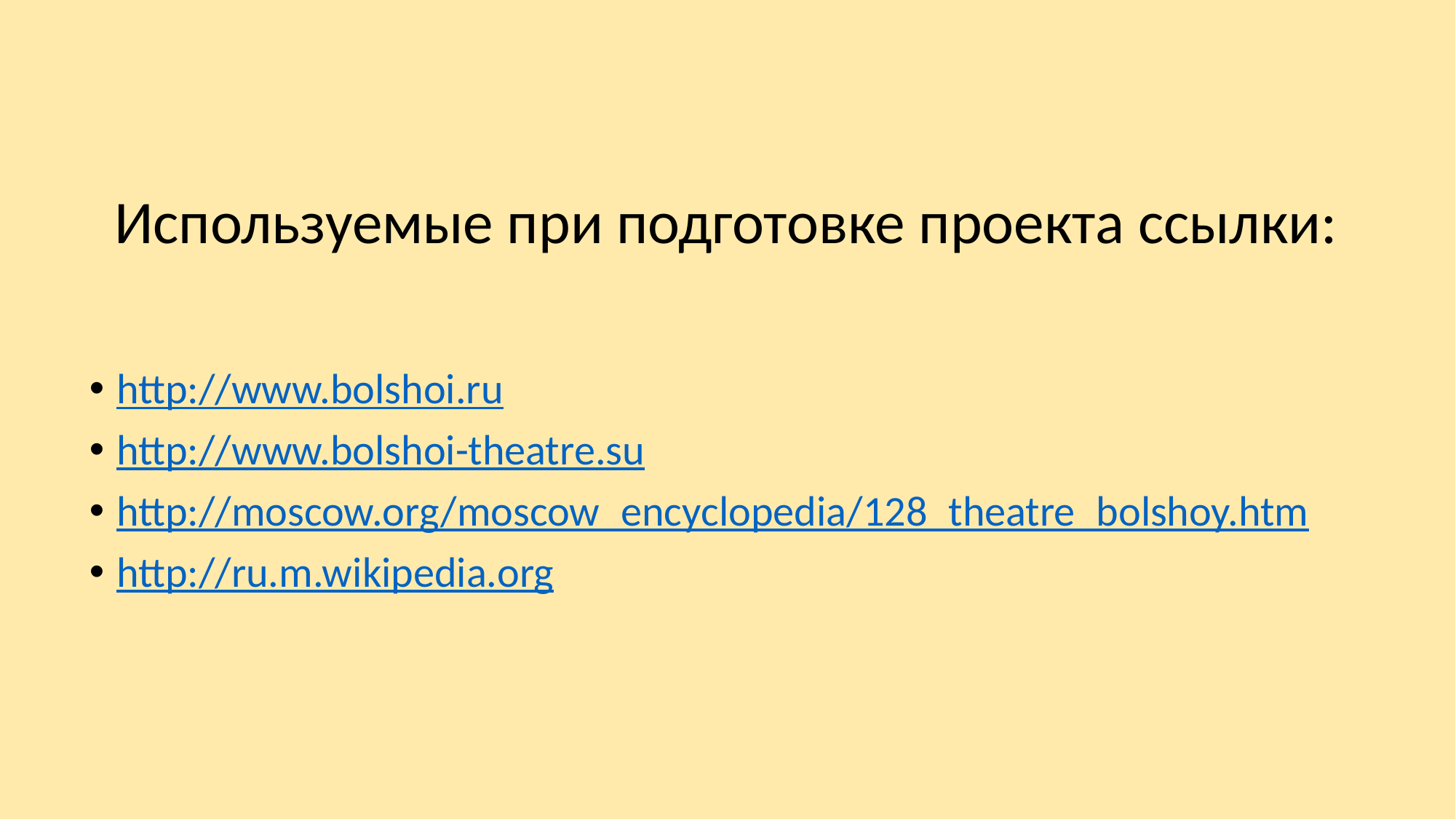

# Используемые при подготовке проекта ссылки:
http://www.bolshoi.ru
http://www.bolshoi-theatre.su
http://moscow.org/moscow_encyclopedia/128_theatre_bolshoy.htm
http://ru.m.wikipedia.org